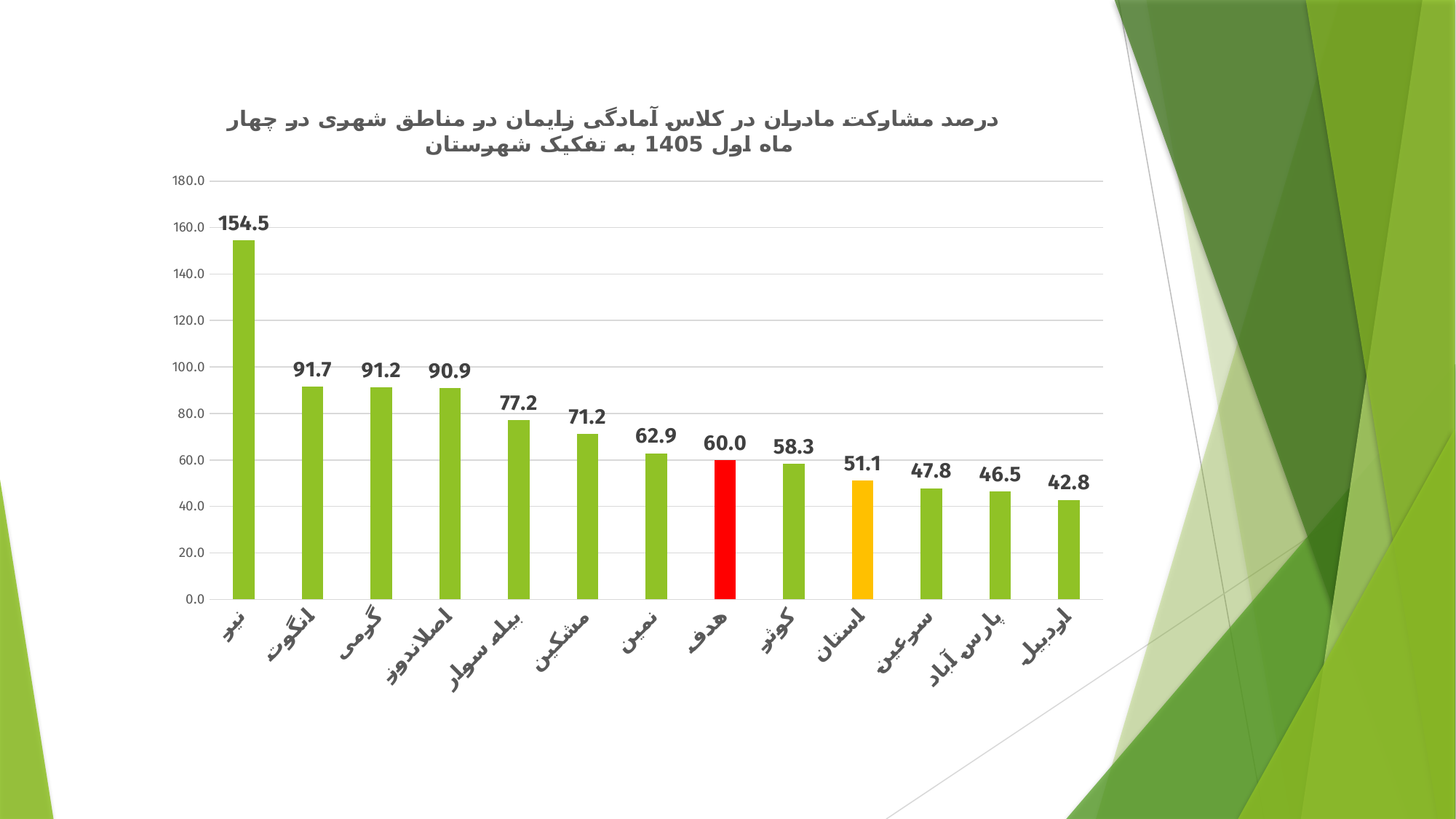

#

### Chart: درصد مشارکت مادران در کلاس آمادگی زایمان در مناطق شهری در چهار ماه اول 1405 به تفکیک شهرستان

| Category |  |
|---|---|
| نیر | 154.54545454545453 |
| انگوت | 91.66666666666666 |
| گرمی | 91.17647058823526 |
| اصلاندوز | 90.9090909090909 |
| بیله سوار | 77.21518987341773 |
| مشکین | 71.22807017543855 |
| نمین | 62.85714285714284 |
| هدف | 60.0 |
| کوثر | 58.333333333333336 |
| استان | 51.08858858858859 |
| سرعین | 47.826086956521756 |
| پارس آباد | 46.54088050314463 |
| اردبیل | 42.8155904595695 |